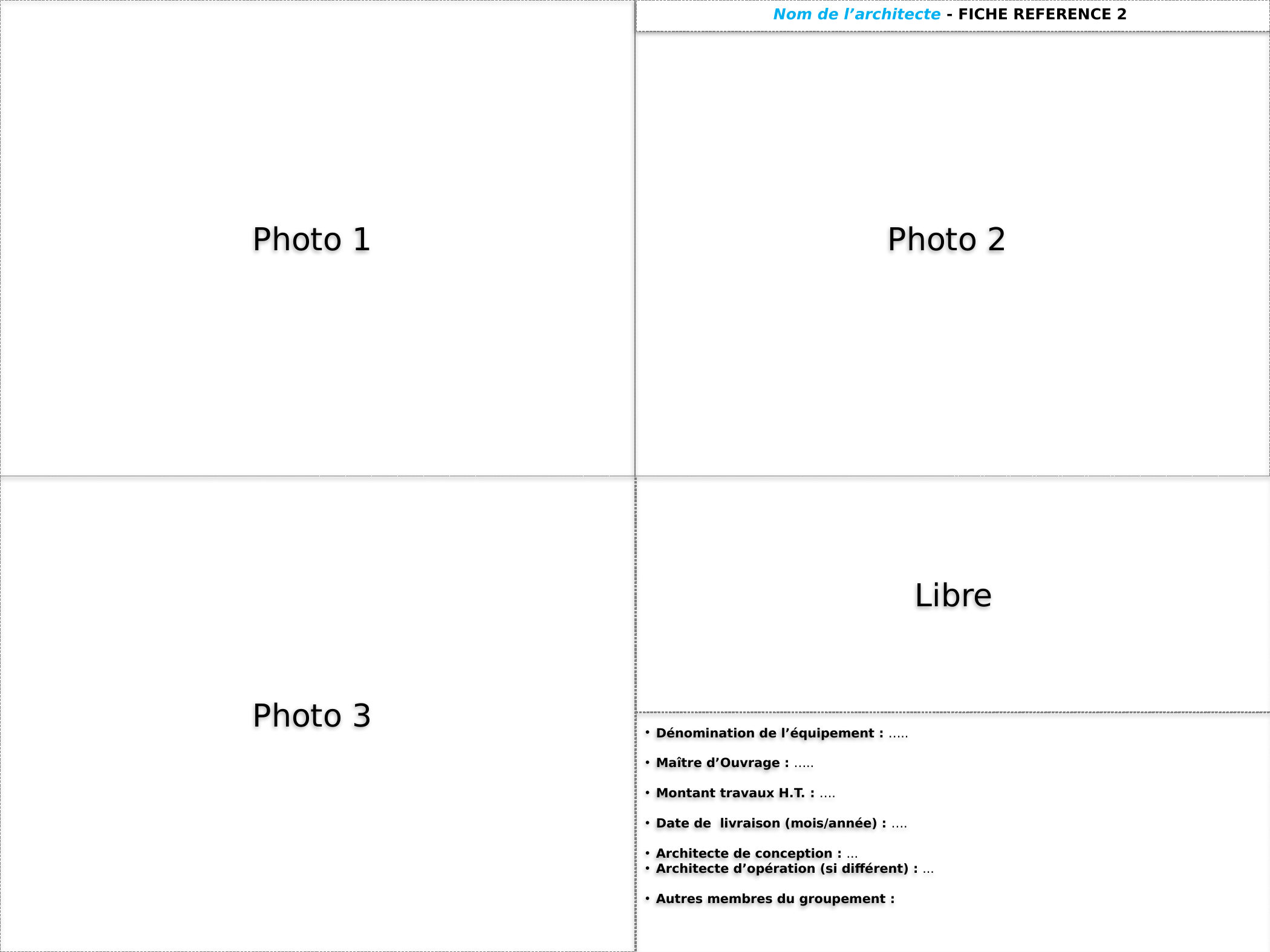

Photo 1
Photo 2
Nom de l’architecte - FICHE REFERENCE 2

Photo 3
Libre

Dénomination de l’équipement : …..

Maître d’Ouvrage : …..

Montant travaux H.T. : ….

Date de  livraison (mois/année) : ….

Architecte de conception : ...
Architecte d’opération (si différent) : ...

Autres membres du groupement :